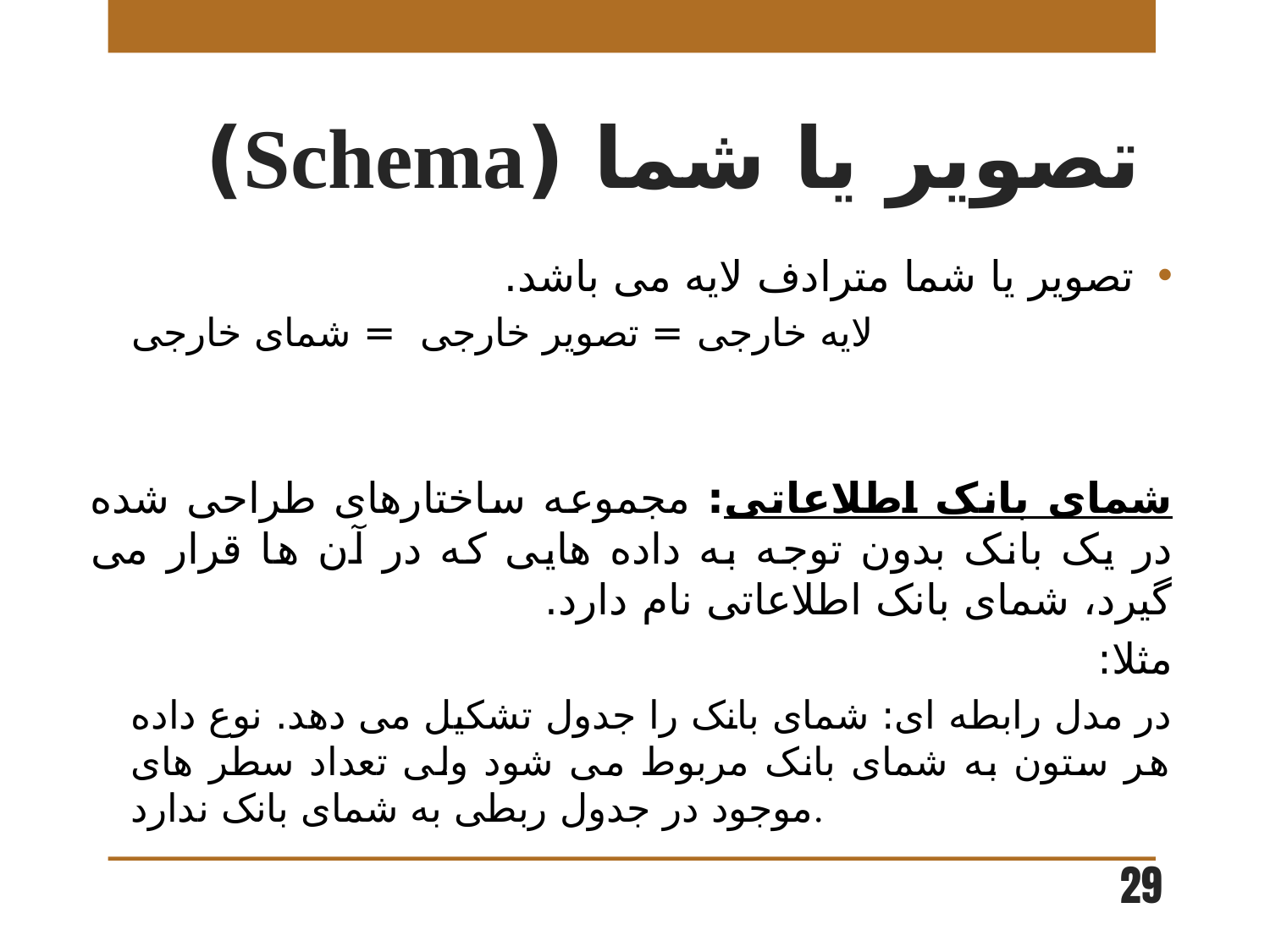

# تصویر یا شما (Schema)
تصویر یا شما مترادف لایه می باشد.
لایه خارجی = تصویر خارجی  = شمای خارجی

شمای بانک اطلاعاتی: مجموعه ساختارهای طراحی شده در یک بانک بدون توجه به داده هایی که در آن ها قرار می گیرد، شمای بانک اطلاعاتی نام دارد.
مثلا:
در مدل رابطه ای: شمای بانک را جدول تشکیل می دهد. نوع داده هر ستون به شمای بانک مربوط می شود ولی تعداد سطر های موجود در جدول ربطی به شمای بانک ندارد.
29